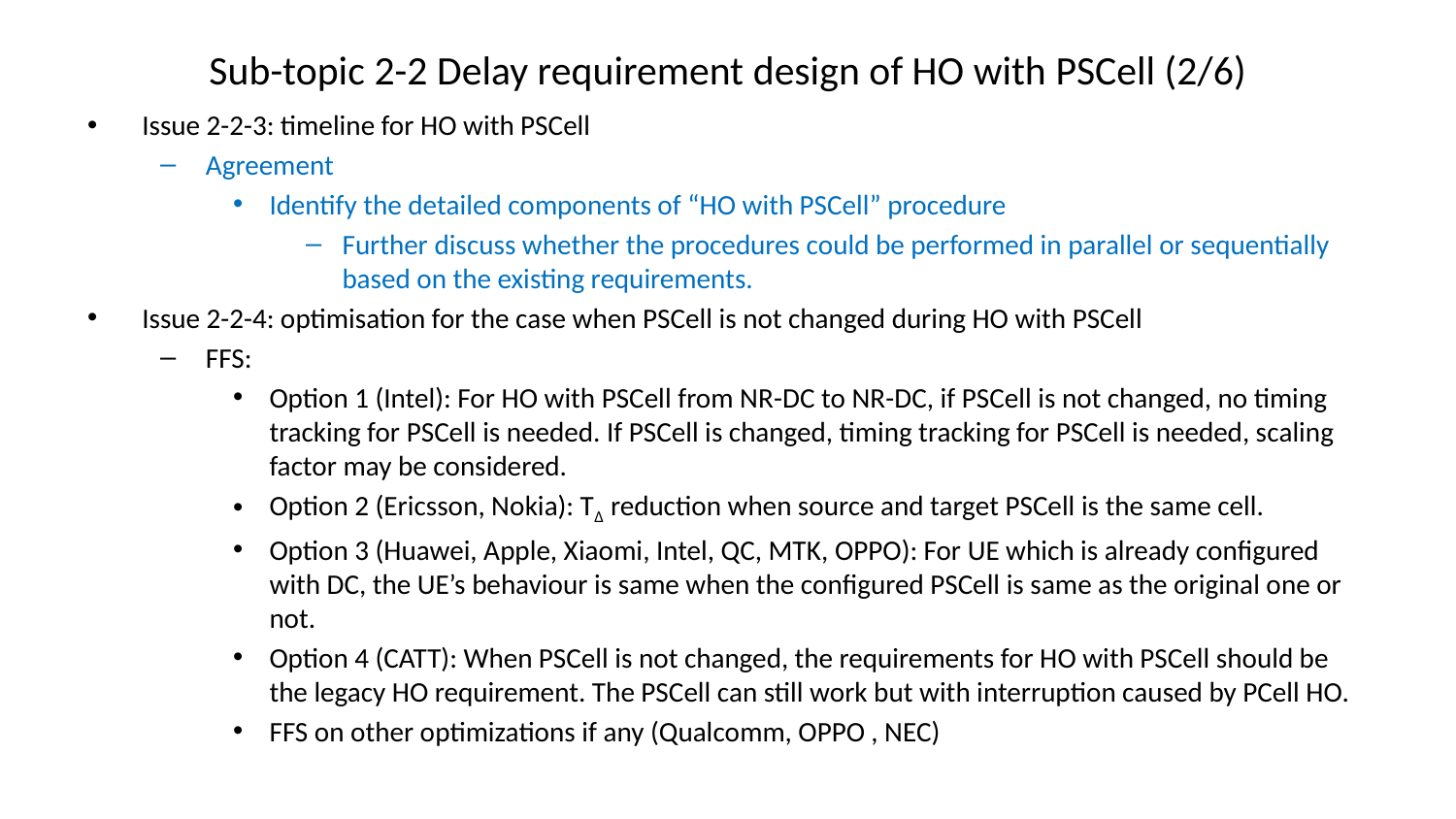

# Sub-topic 2-2 Delay requirement design of HO with PSCell (2/6)
Issue 2-2-3: timeline for HO with PSCell
Agreement
Identify the detailed components of “HO with PSCell” procedure
Further discuss whether the procedures could be performed in parallel or sequentially based on the existing requirements.
Issue 2-2-4: optimisation for the case when PSCell is not changed during HO with PSCell
FFS:
Option 1 (Intel): For HO with PSCell from NR-DC to NR-DC, if PSCell is not changed, no timing tracking for PSCell is needed. If PSCell is changed, timing tracking for PSCell is needed, scaling factor may be considered.
Option 2 (Ericsson, Nokia): T∆  reduction when source and target PSCell is the same cell.
Option 3 (Huawei, Apple, Xiaomi, Intel, QC, MTK, OPPO): For UE which is already configured with DC, the UE’s behaviour is same when the configured PSCell is same as the original one or not.
Option 4 (CATT): When PSCell is not changed, the requirements for HO with PSCell should be the legacy HO requirement. The PSCell can still work but with interruption caused by PCell HO.
FFS on other optimizations if any (Qualcomm, OPPO , NEC)